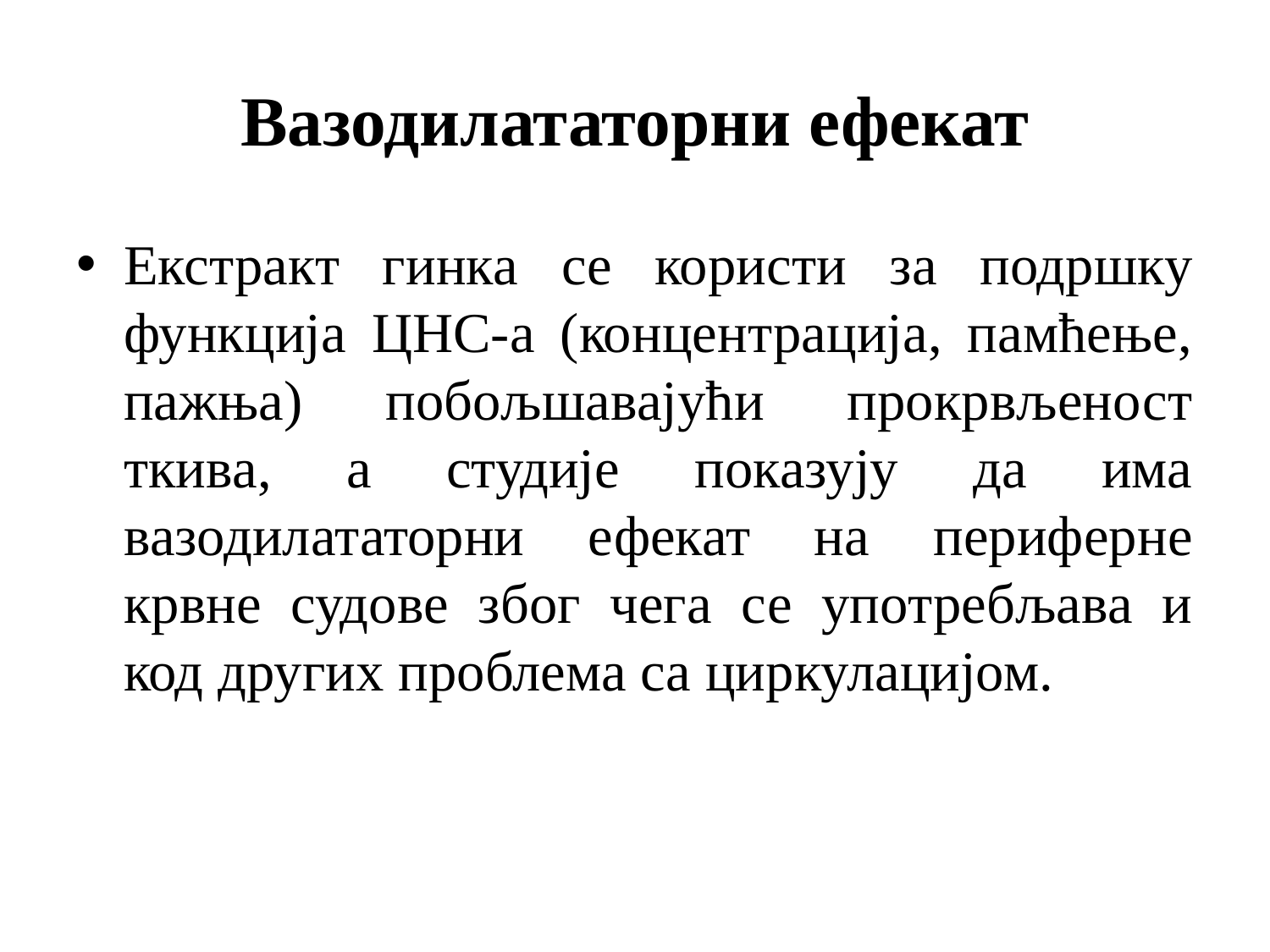

# Вазодилататорни ефекат
Екстракт гинка се користи за подршку функција ЦНС-а (концентрација, памћење, пажња) побољшавајући прокрвљеност ткива, а студије показују да има вазодилататорни ефекат на периферне крвне судове због чега се употребљава и код других проблема са циркулацијом.